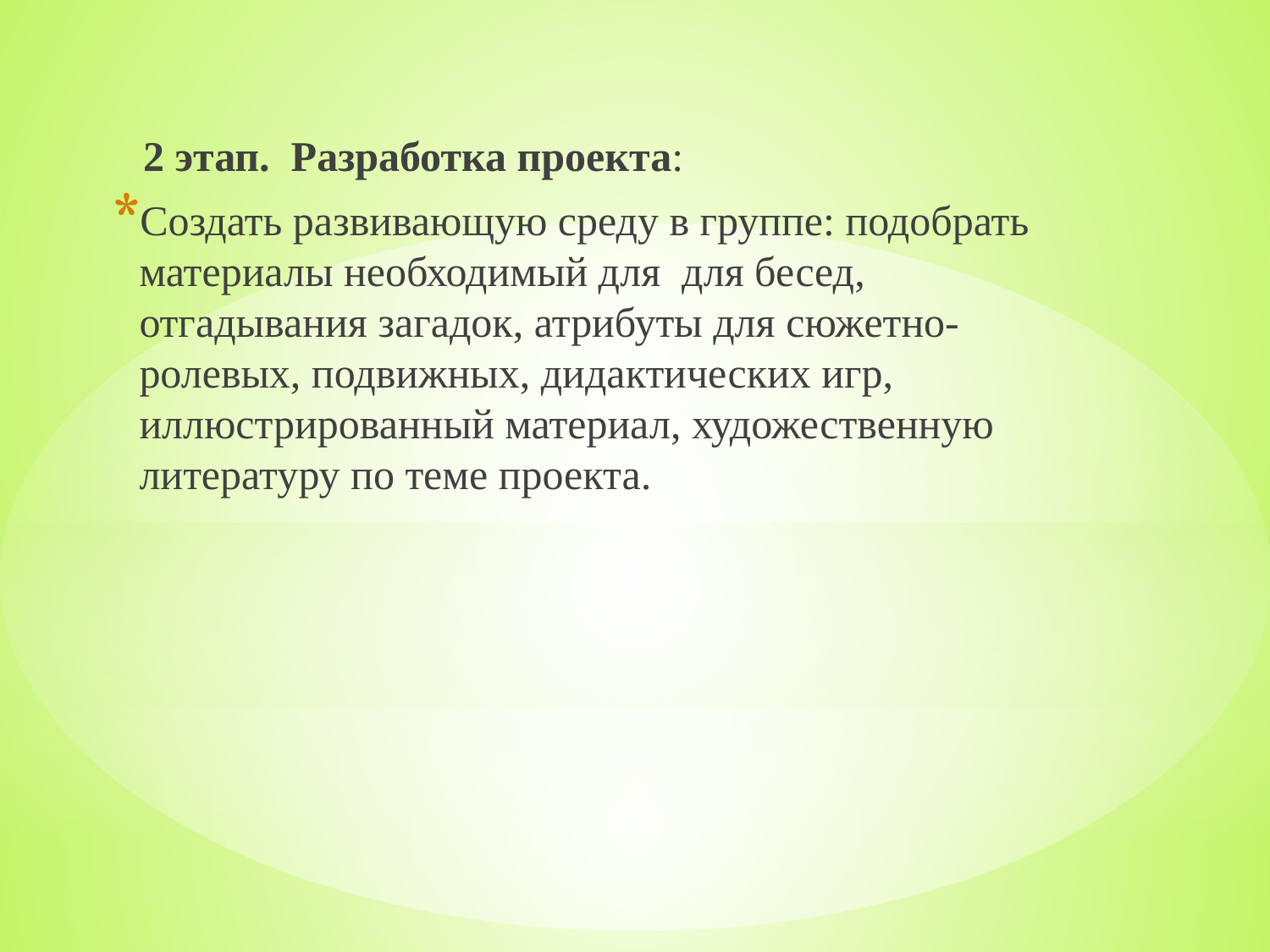

2 этап.  Разработка проекта:
Создать развивающую среду в группе: подобрать материалы необходимый для  для бесед, отгадывания загадок, атрибуты для сюжетно-ролевых, подвижных, дидактических игр, иллюстрированный материал, художественную литературу по теме проекта.